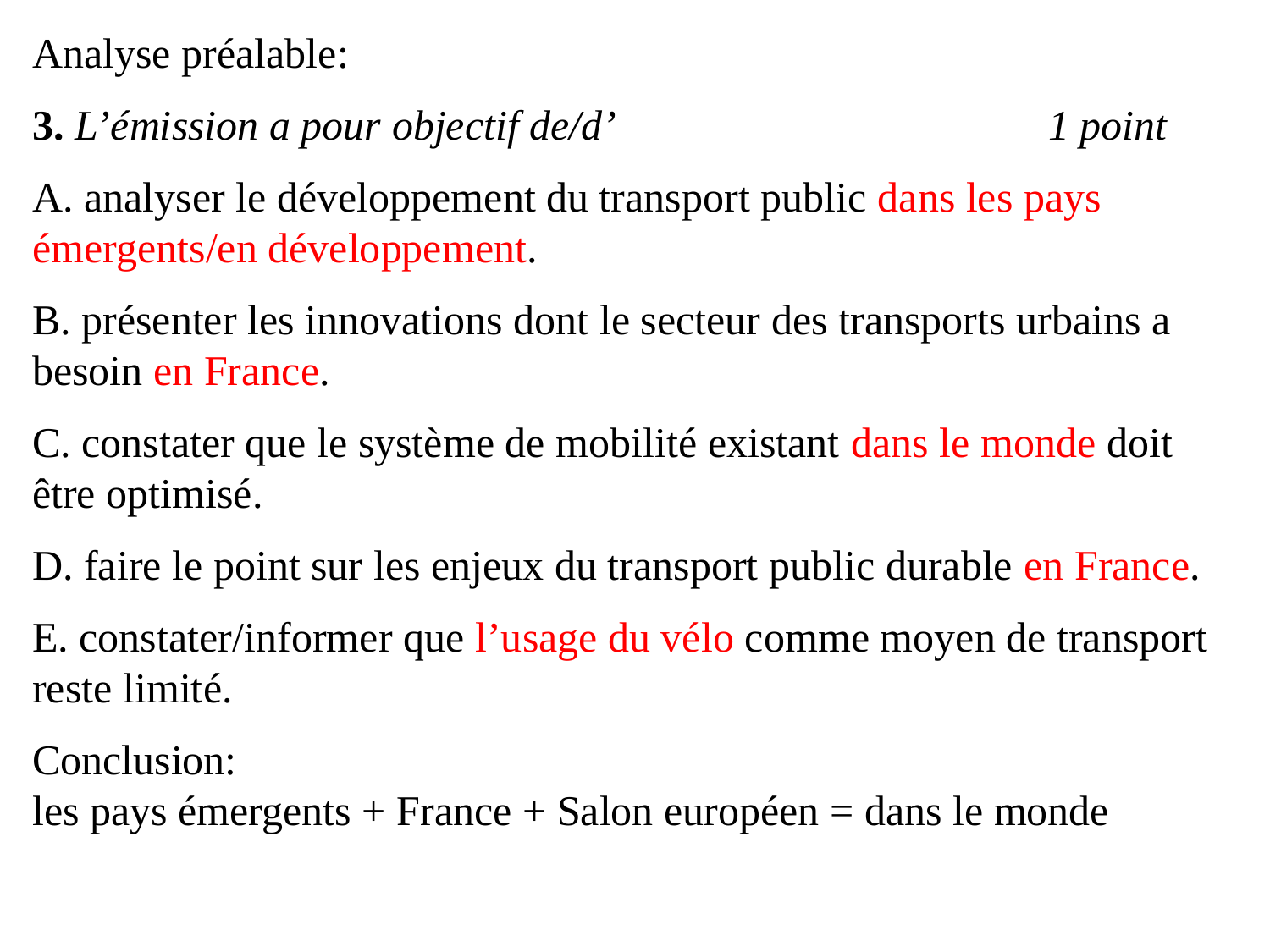

Analyse préalable:
3. L’émission a pour objectif de/d’				1 point
A. analyser le développement du transport public dans les pays émergents/en développement.
B. présenter les innovations dont le secteur des transports urbains a besoin en France.
C. constater que le système de mobilité existant dans le monde doit être optimisé.
D. faire le point sur les enjeux du transport public durable en France.
E. constater/informer que l’usage du vélo comme moyen de transport reste limité.
Conclusion:
les pays émergents + France + Salon européen = dans le monde